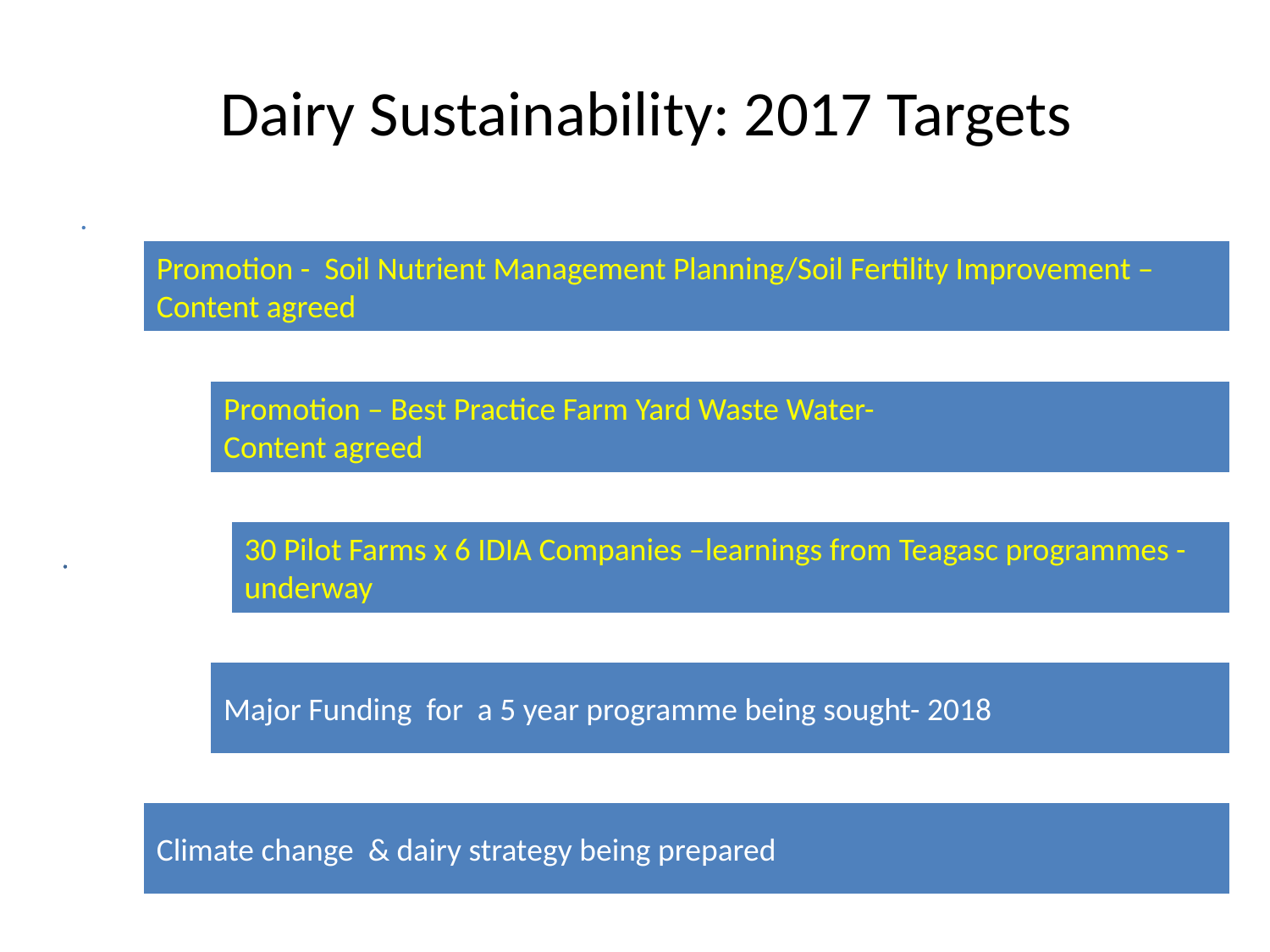

Dairy Sustainability: 2017 Targets
Promotion -  Soil Nutrient Management Planning/Soil Fertility Improvement – Content agreed
Promotion – Best Practice Farm Yard Waste Water-
Content agreed
30 Pilot Farms x 6 IDIA Companies –learnings from Teagasc programmes -underway
Major Funding  for  a 5 year programme being sought- 2018
Climate change  & dairy strategy being prepared